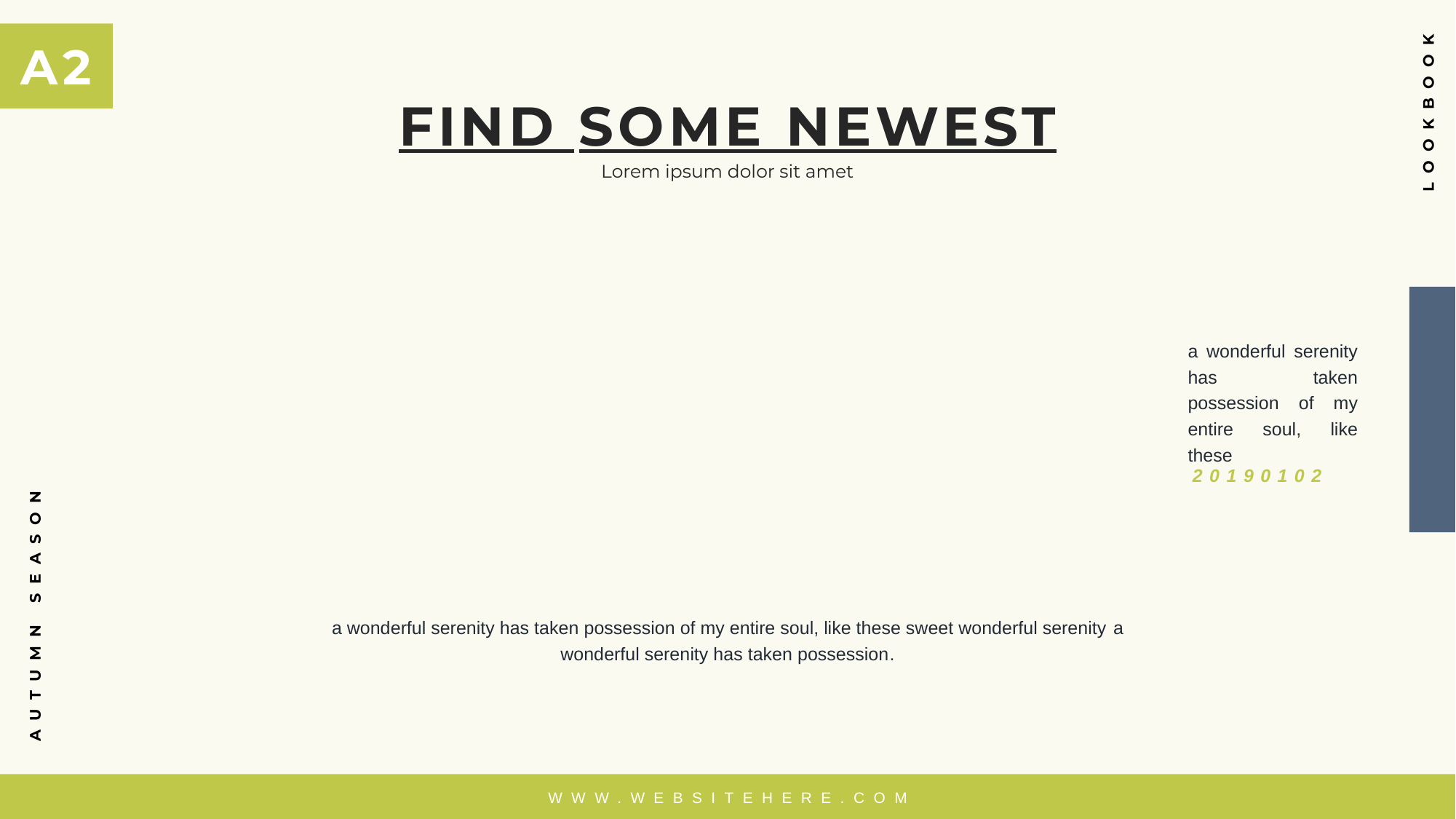

A2

WWW.WEBSITEHERE.COM
FIND SOME NEWEST
LOOKBOOK
Lorem ipsum dolor sit amet

a wonderful serenity has taken possession of my entire soul, like these
20190102
AUTUMN SEASON
a wonderful serenity has taken possession of my entire soul, like these sweet wonderful serenity a wonderful serenity has taken possession.